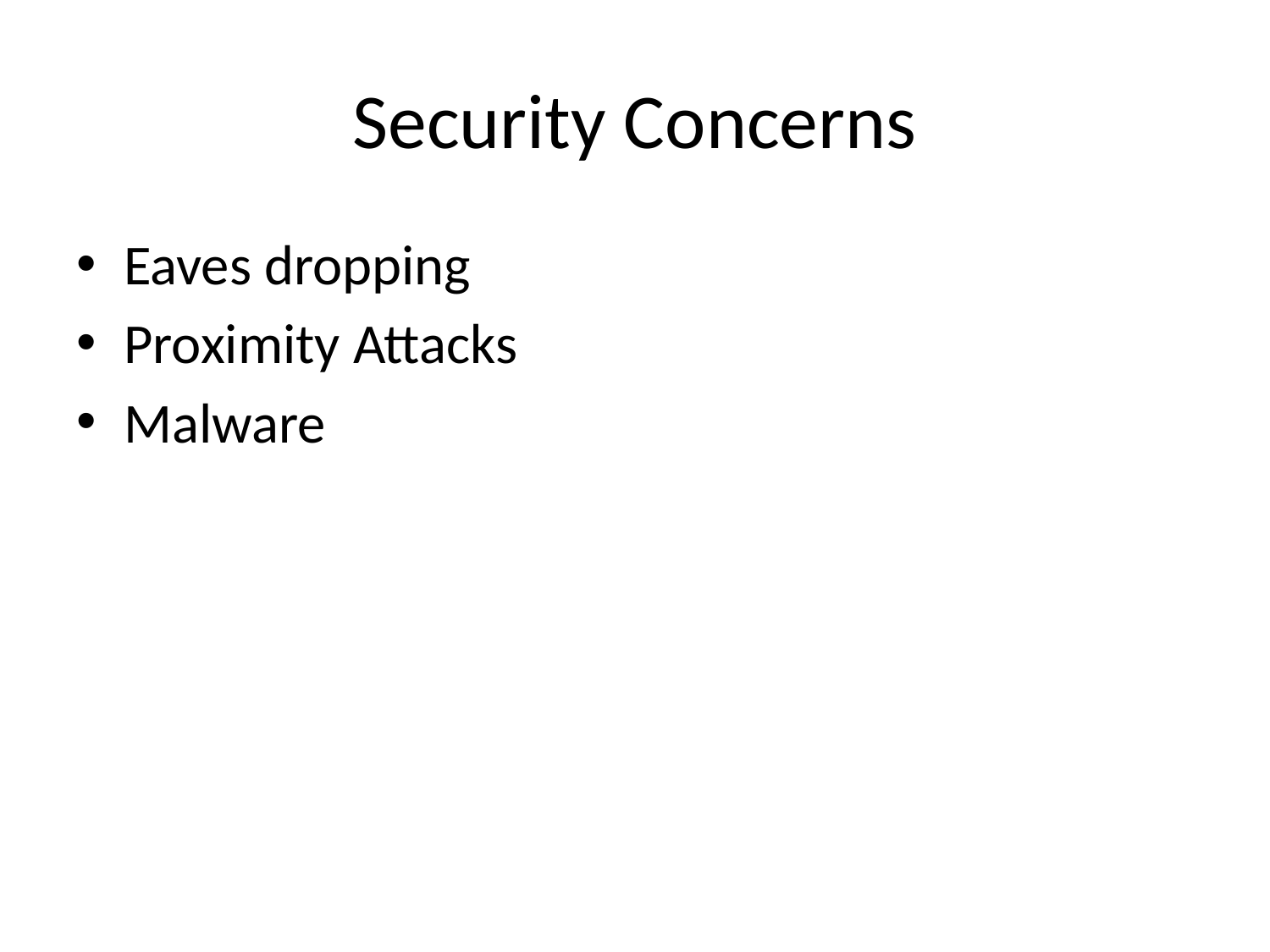

# Security Concerns
Eaves dropping
Proximity Attacks
Malware